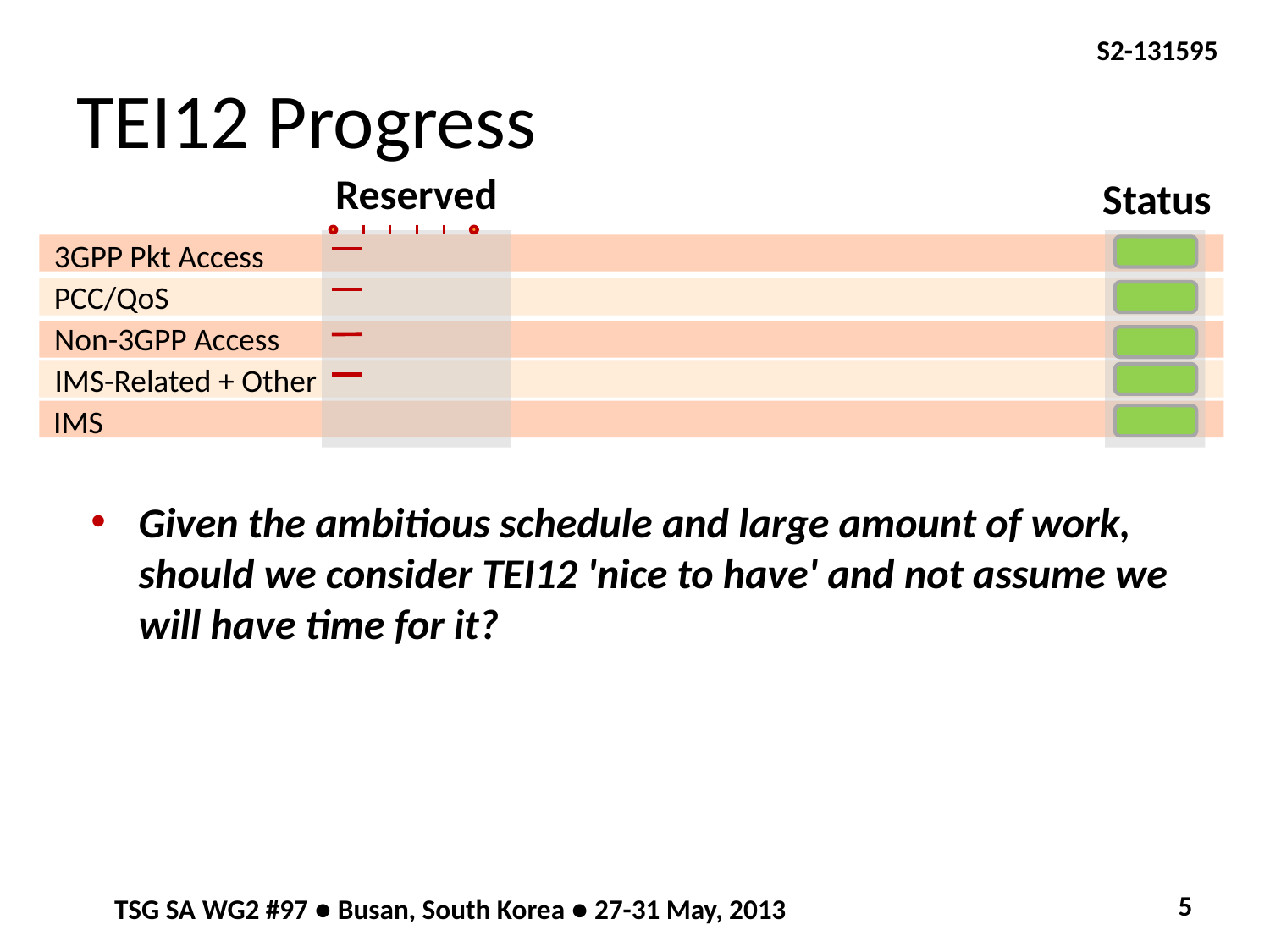

# TEI12 Progress
Reserved
Status

3GPP Pkt Access
PCC/QoS
Non-3GPP Access
IMS-Related + Other
IMS

Given the ambitious schedule and large amount of work, should we consider TEI12 'nice to have' and not assume we will have time for it?
5
TSG SA WG2 #97 ● Busan, South Korea ● 27-31 May, 2013